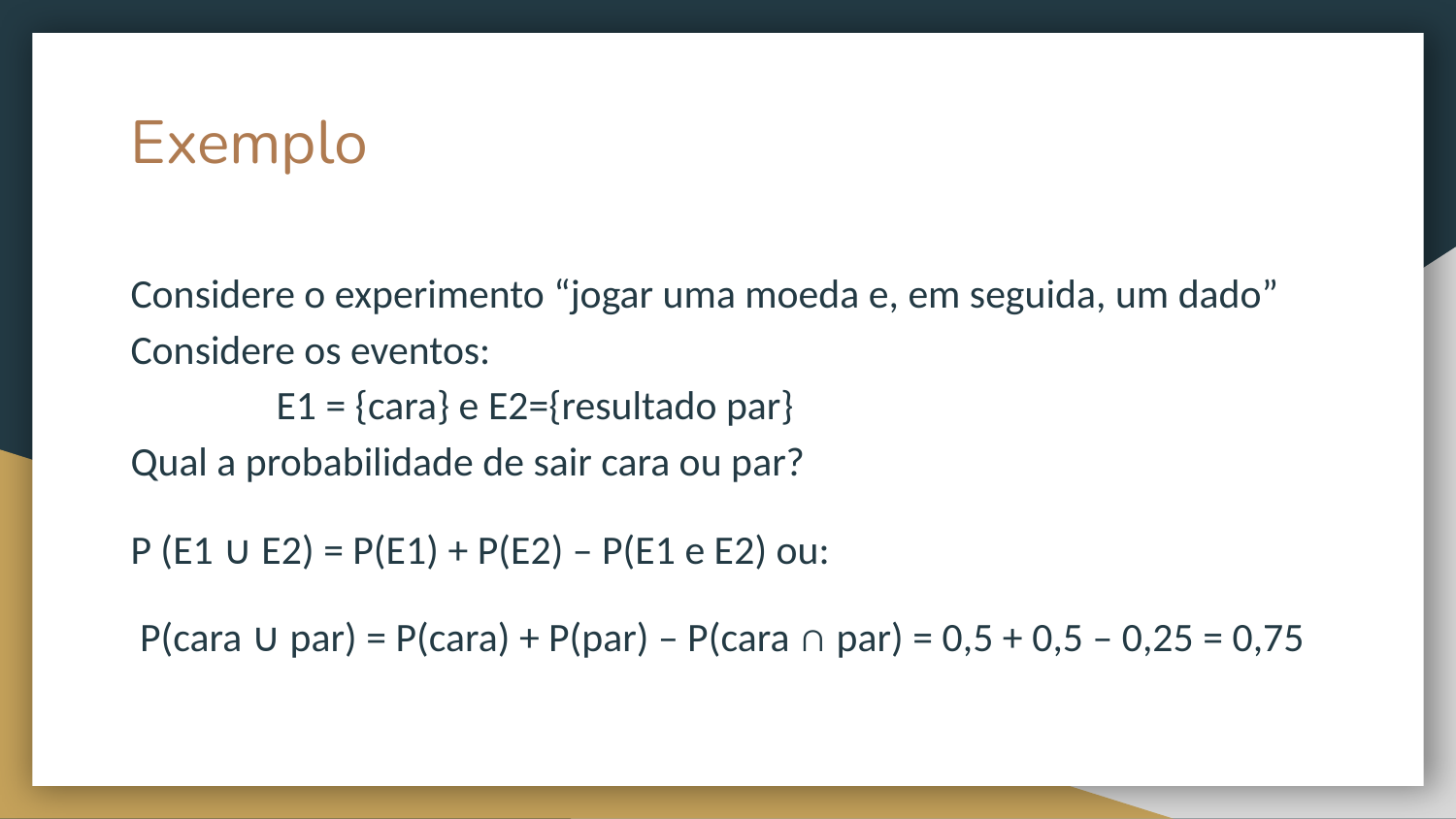

# Exemplo
Considere o experimento “jogar uma moeda e, em seguida, um dado”
Considere os eventos:
	E1 = {cara} e E2={resultado par}
Qual a probabilidade de sair cara ou par?
P (E1 ∪ E2) = P(E1) + P(E2) – P(E1 e E2) ou:
 P(cara ∪ par) = P(cara) + P(par) – P(cara ∩ par) = 0,5 + 0,5 – 0,25 = 0,75